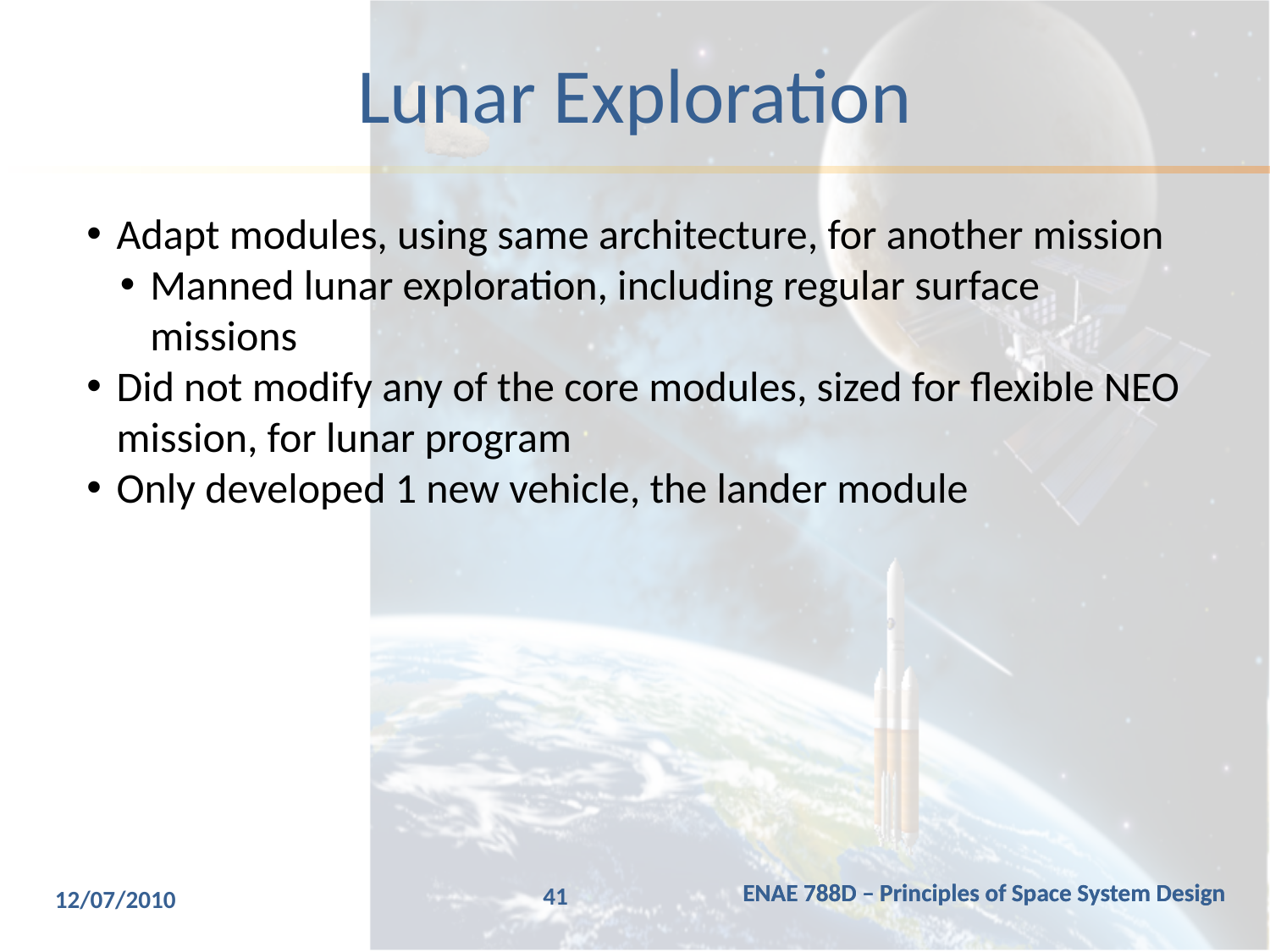

# Lunar Exploration
Adapt modules, using same architecture, for another mission
Manned lunar exploration, including regular surface missions
Did not modify any of the core modules, sized for flexible NEO mission, for lunar program
Only developed 1 new vehicle, the lander module